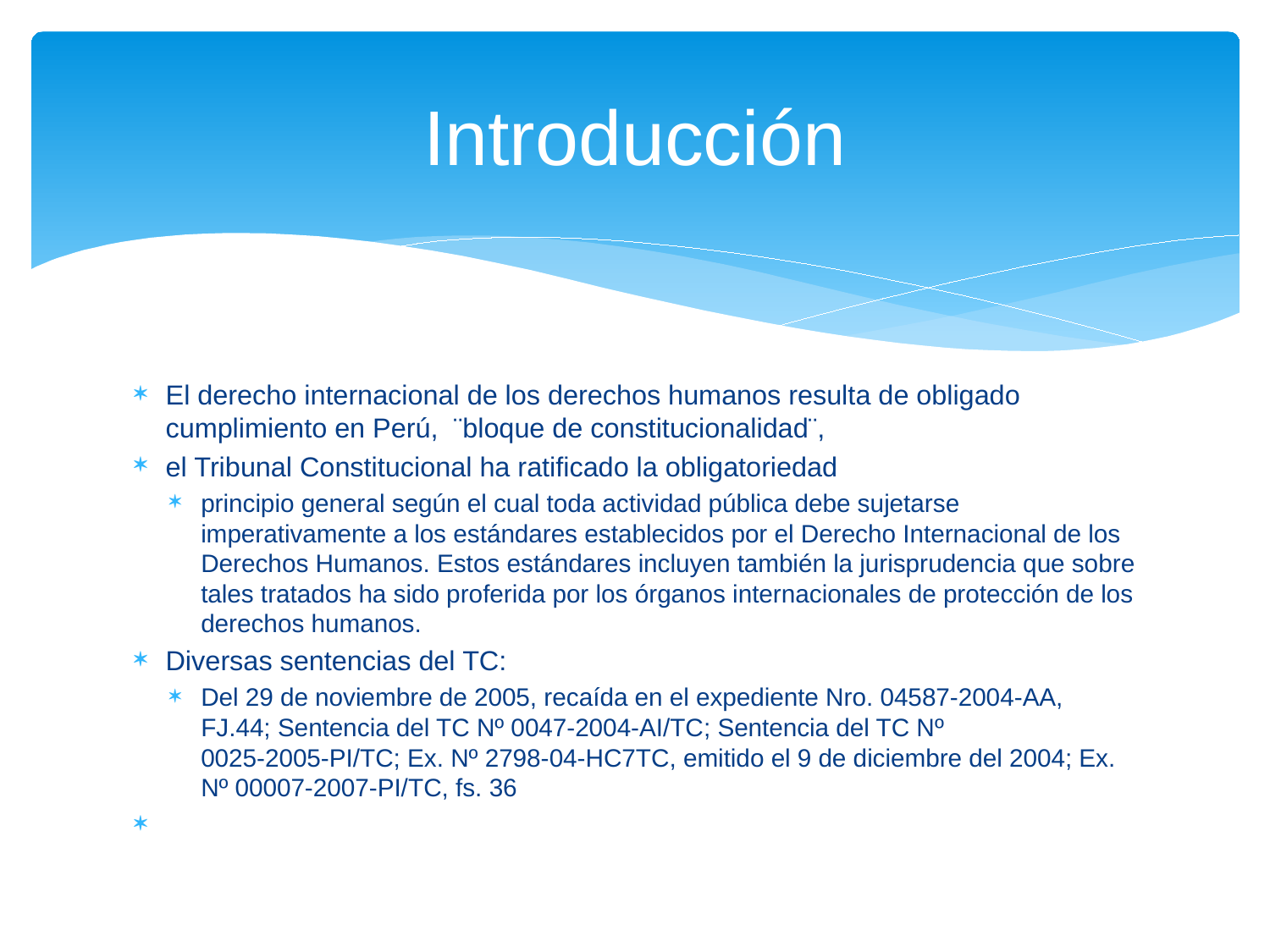

# Introducción
El derecho internacional de los derechos humanos resulta de obligado cumplimiento en Perú,  ¨bloque de constitucionalidad¨,
el Tribunal Constitucional ha ratificado la obligatoriedad
principio general según el cual toda actividad pública debe sujetarse imperativamente a los estándares establecidos por el Derecho Internacional de los Derechos Humanos. Estos estándares incluyen también la jurisprudencia que sobre tales tratados ha sido proferida por los órganos internacionales de protección de los derechos humanos.
Diversas sentencias del TC:
Del 29 de noviembre de 2005, recaída en el expediente Nro. 04587-2004-AA, FJ.44; Sentencia del TC Nº 0047-2004-AI/TC; Sentencia del TC Nº 0025-2005-PI/TC; Ex. Nº 2798-04-HC7TC, emitido el 9 de diciembre del 2004; Ex. Nº 00007-2007-PI/TC, fs. 36